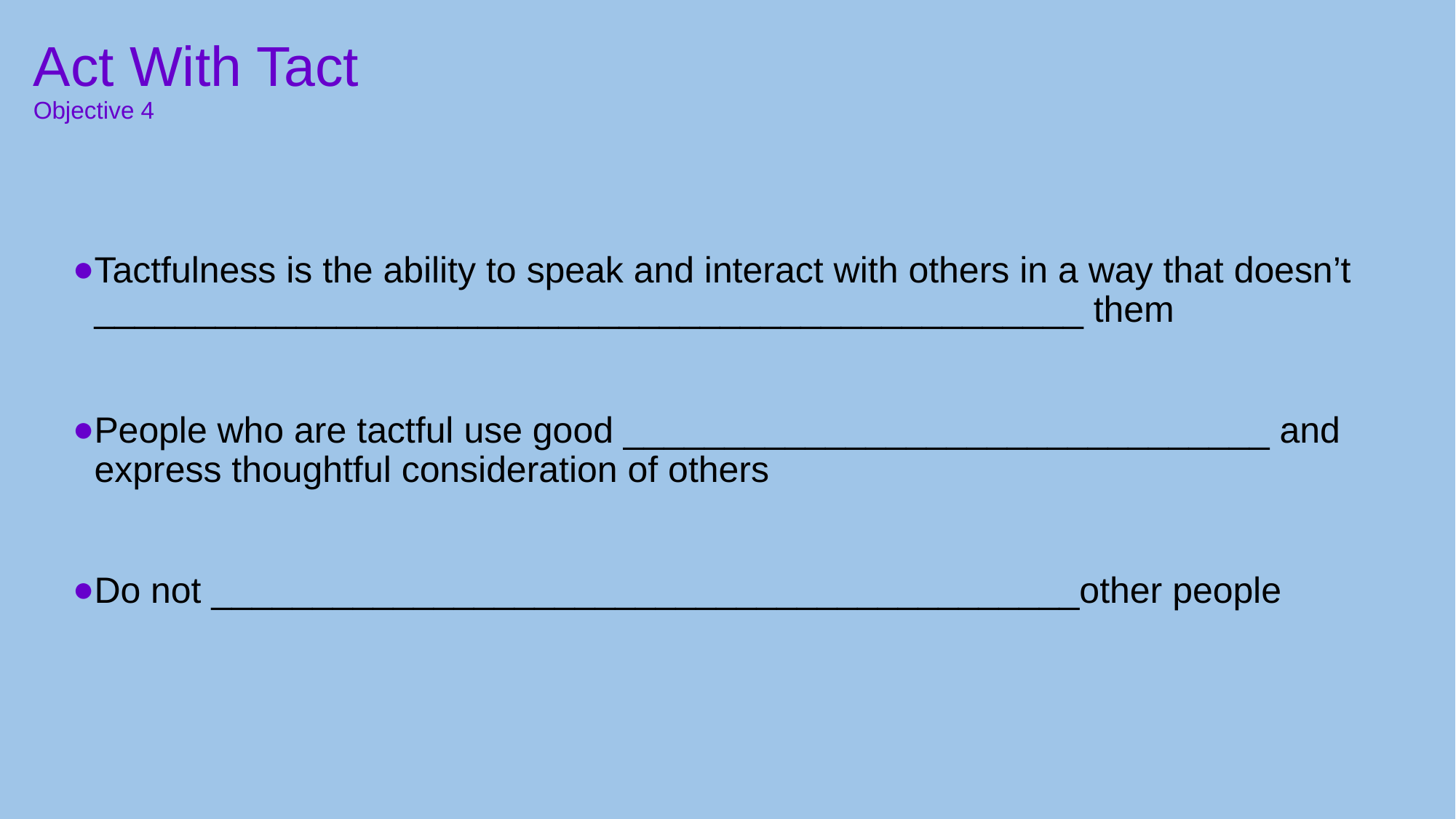

# Act With Tact Objective 4
Tactfulness is the ability to speak and interact with others in a way that doesn’t _________________________________________________ them

People who are tactful use good ________________________________ and express thoughtful consideration of others

Do not ___________________________________________other people